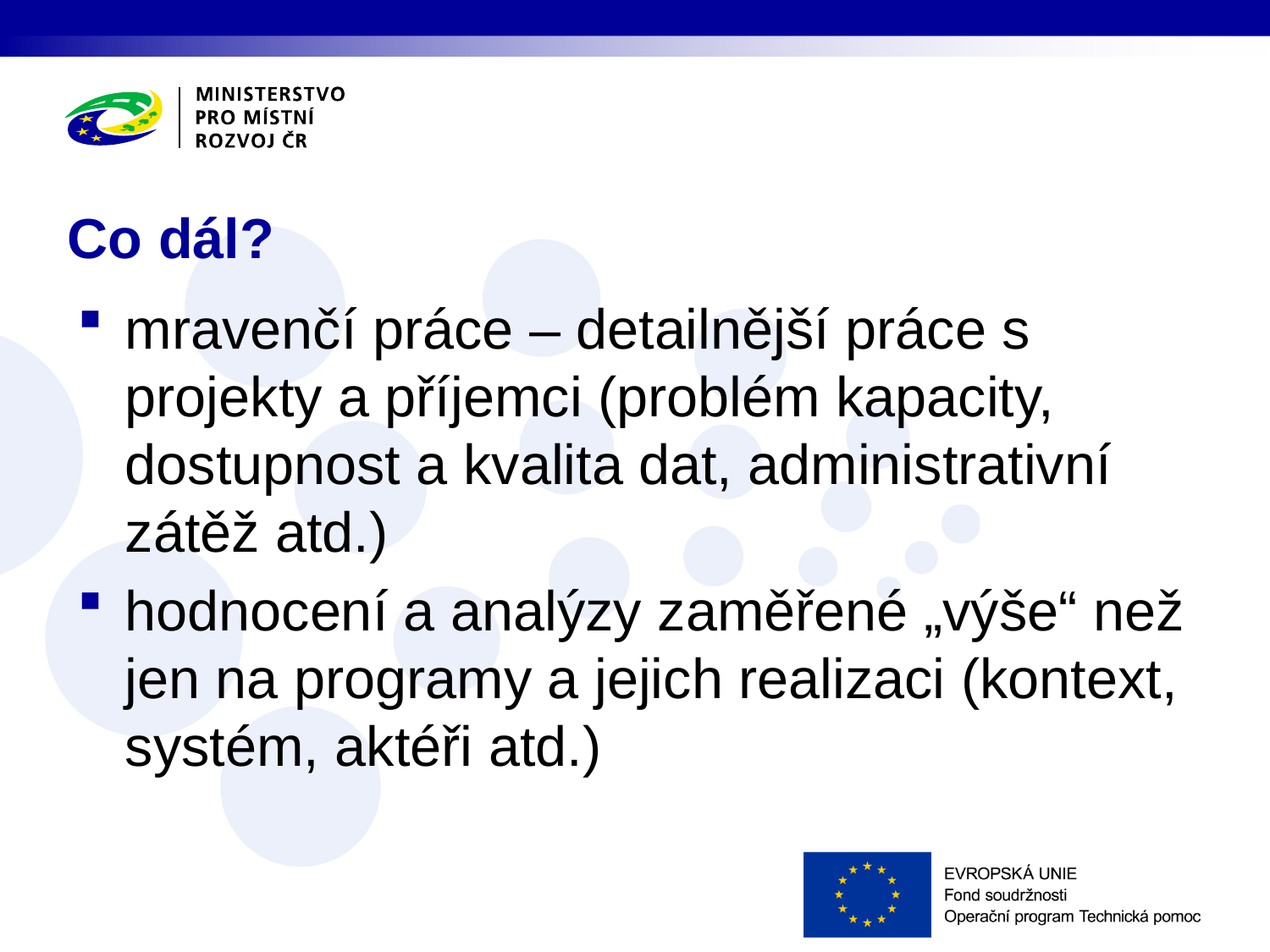

# Co dál?
mravenčí práce – detailnější práce s projekty a příjemci (problém kapacity, dostupnost a kvalita dat, administrativní zátěž atd.)
hodnocení a analýzy zaměřené „výše“ než jen na programy a jejich realizaci (kontext, systém, aktéři atd.)